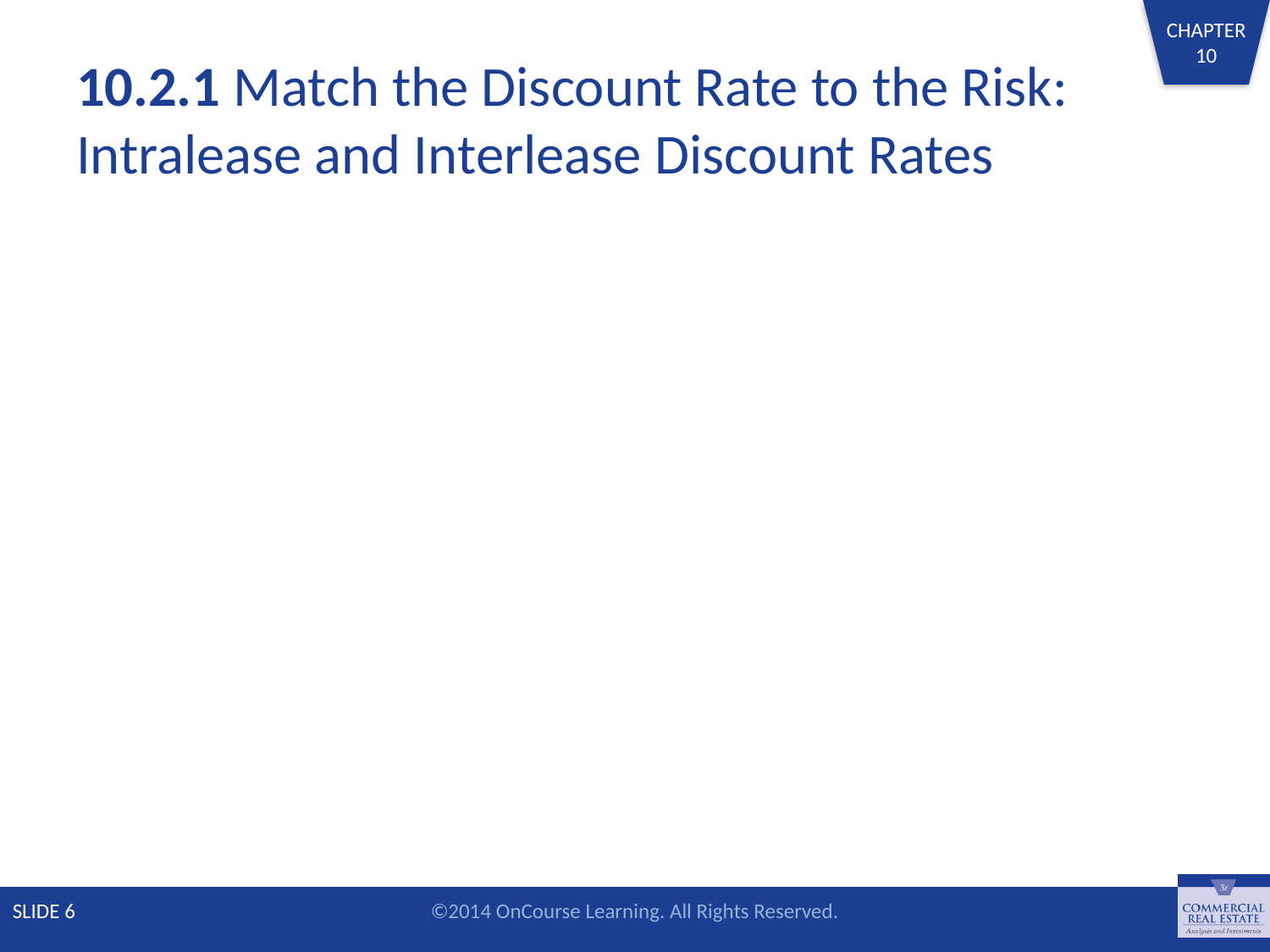

# 10.2.1 Match the Discount Rate to the Risk: Intralease and Interlease Discount Rates

SLIDE 6